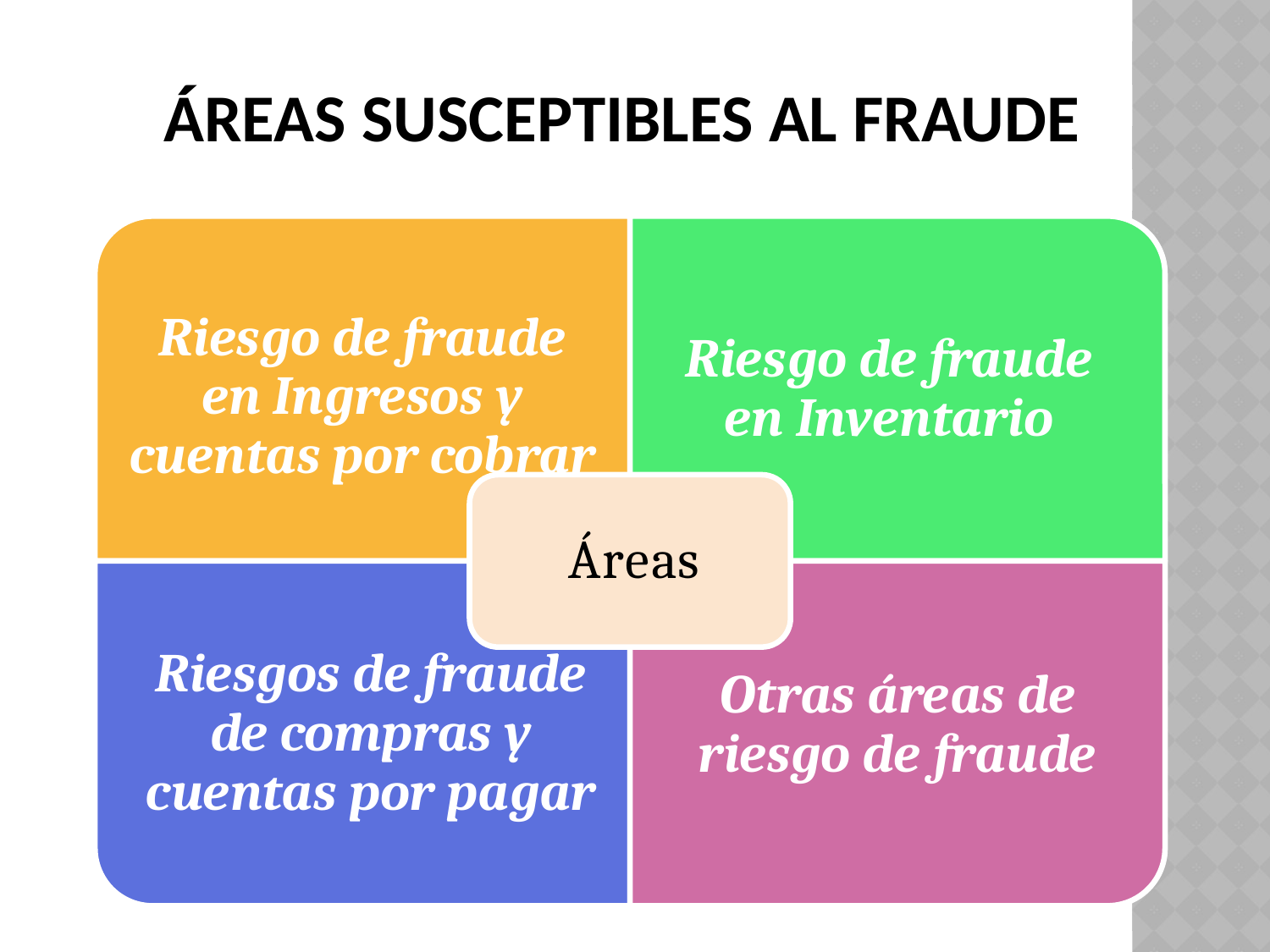

# Áreas susceptibles al fraude
Riesgo de fraude en Ingresos y cuentas por cobrar
Riesgo de fraude en Inventario
Riesgos de fraude de compras y cuentas por pagar
Otras áreas de riesgo de fraude
Áreas